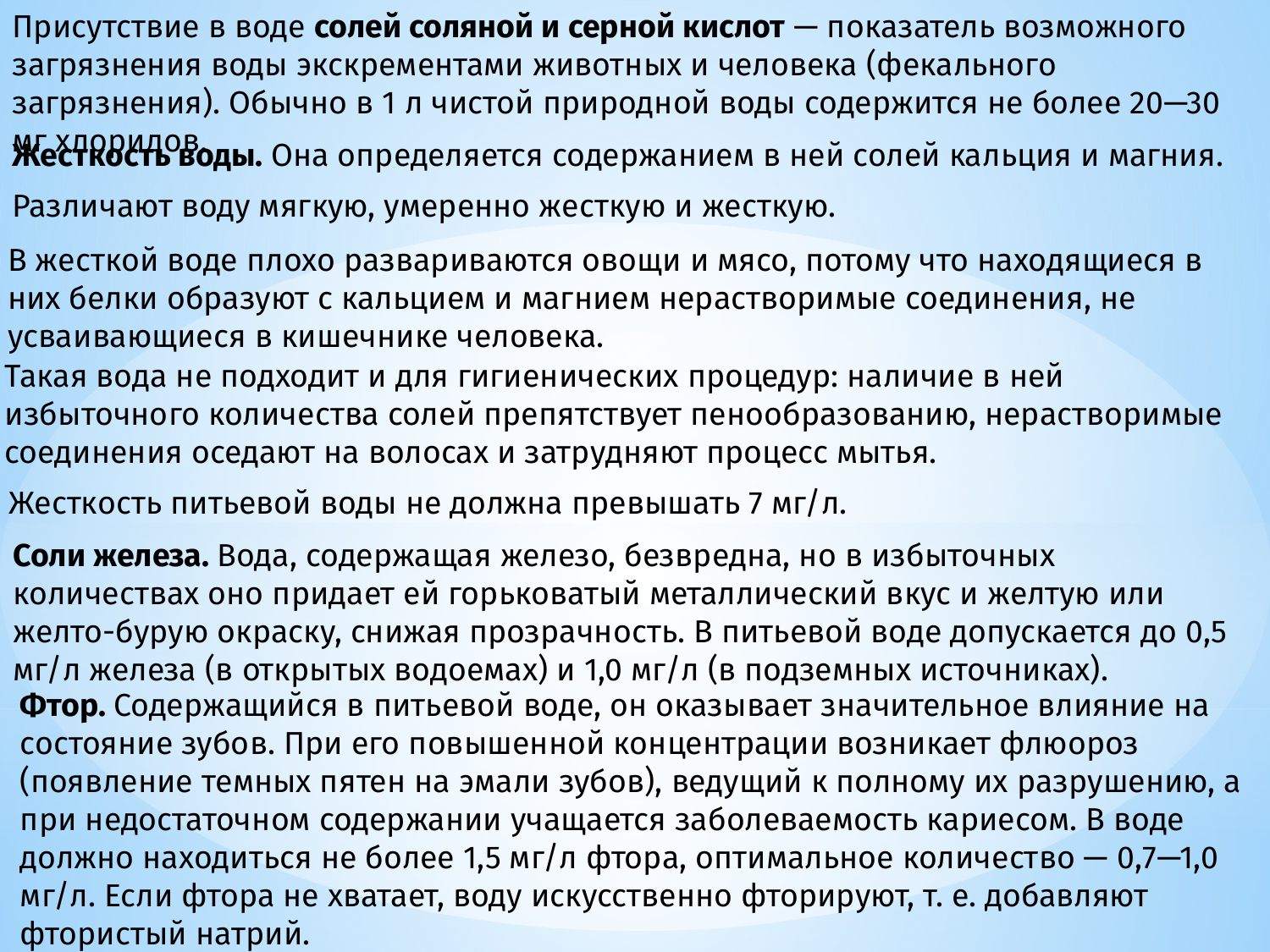

Присутствие в воде солей соляной и серной кислот — показатель возможного загрязнения воды экскрементами животных и человека (фекального загрязнения). Обычно в 1 л чистой природной воды содержится не более 20—30 мг хлоридов.
Жесткость воды. Она определяется содержанием в ней солей кальция и магния.
Различают воду мягкую, умеренно жесткую и жесткую.
В жесткой воде плохо развариваются овощи и мясо, потому что находящиеся в них белки образуют с кальцием и магнием нерастворимые соединения, не усваивающиеся в кишечнике человека.
Такая вода не подходит и для гигиенических процедур: наличие в ней избыточного количества солей препятствует пенообразованию, нерастворимые соединения оседают на волосах и затрудняют процесс мытья.
Жесткость питьевой воды не должна превышать 7 мг/л.
Соли железа. Вода, содержащая железо, безвредна, но в избыточных количествах оно придает ей горьковатый металлический вкус и желтую или желто-бурую окраску, снижая прозрачность. В питьевой воде допускается до 0,5 мг/л железа (в открытых водоемах) и 1,0 мг/л (в подземных источниках).
Фтор. Содержащийся в питьевой воде, он оказывает значительное влияние на состояние зубов. При его повышенной концентрации возникает флюороз (появление темных пятен на эмали зубов), ведущий к полному их разрушению, а при недостаточном содержании учащается заболеваемость кариесом. В воде должно находиться не более 1,5 мг/л фтора, оптимальное количество — 0,7—1,0 мг/л. Если фтора не хватает, воду искусственно фторируют, т. е. добавляют фтористый натрий.